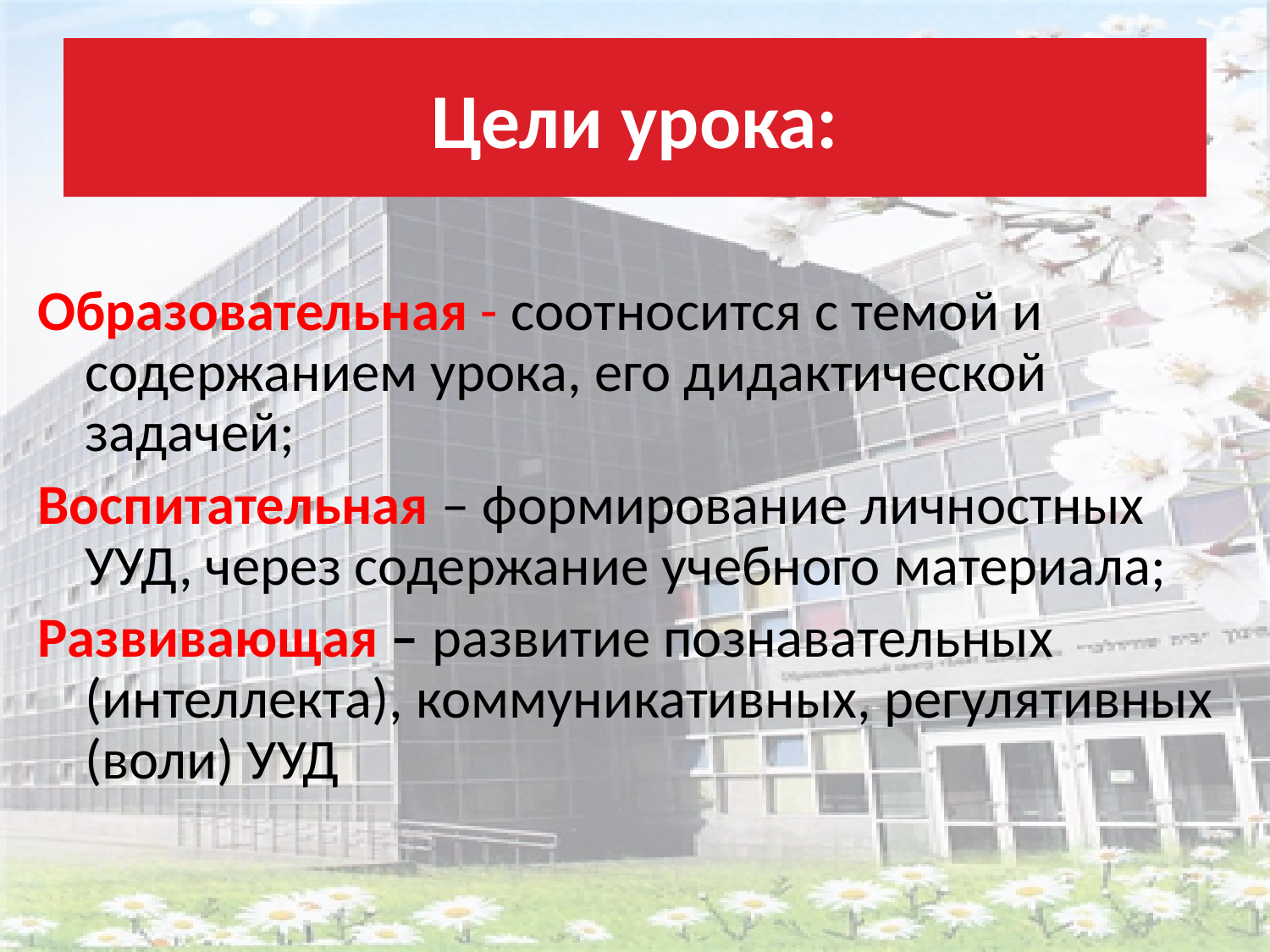

# Цели урока:
Образовательная - соотносится с темой и содержанием урока, его дидактической задачей;
Воспитательная – формирование личностных УУД, через содержание учебного материала;
Развивающая – развитие познавательных (интеллекта), коммуникативных, регулятивных (воли) УУД